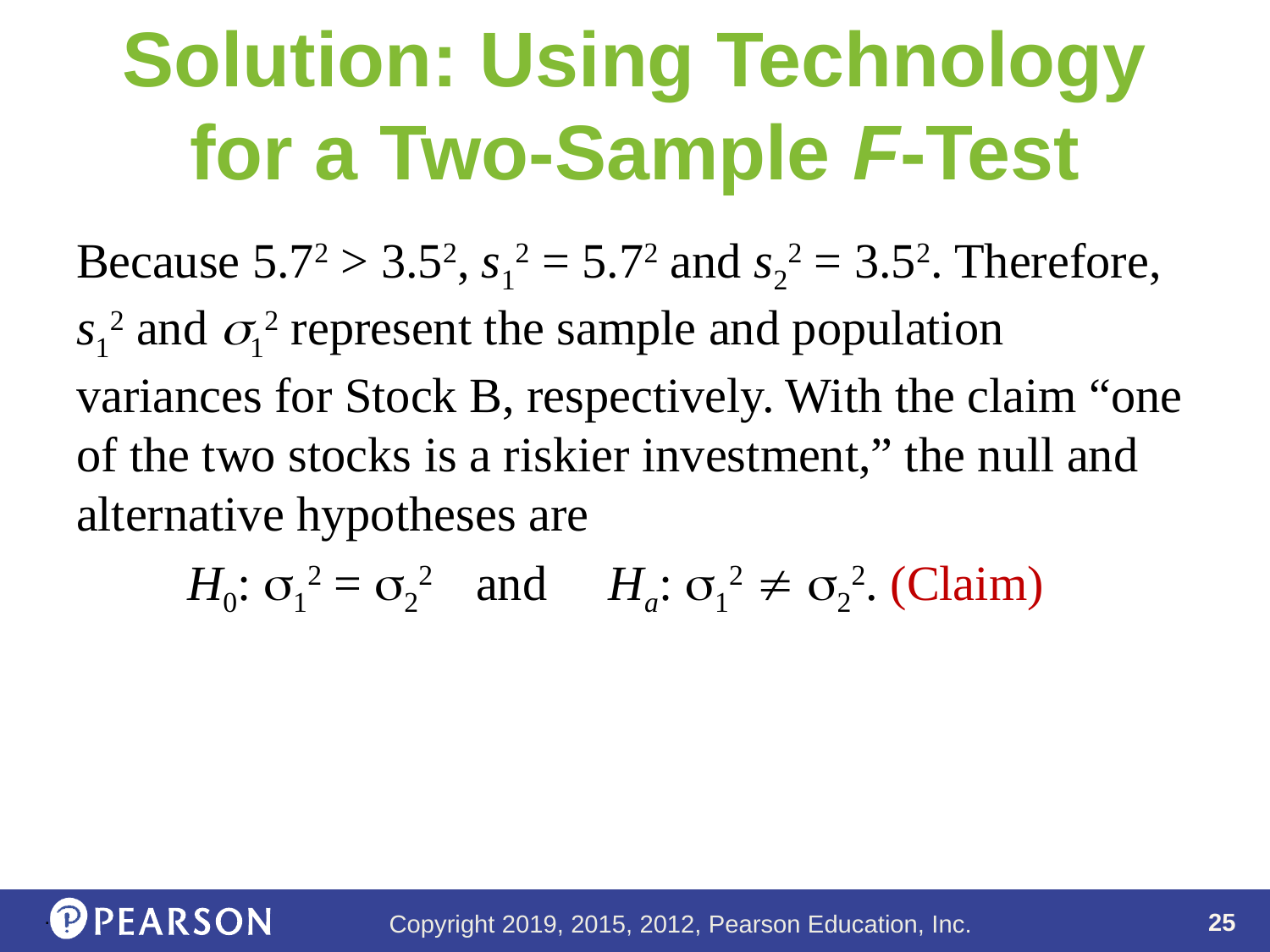

# Solution: Using Technology for a Two-Sample F-Test
Because 5.72 > 3.52, s12 = 5.72 and s22 = 3.52. Therefore, s12 and σ12 represent the sample and population variances for Stock B, respectively. With the claim “one of the two stocks is a riskier investment,” the null and alternative hypotheses are
H0: σ12 = σ22      and     Ha: σ12 ≠ σ22. (Claim)
.